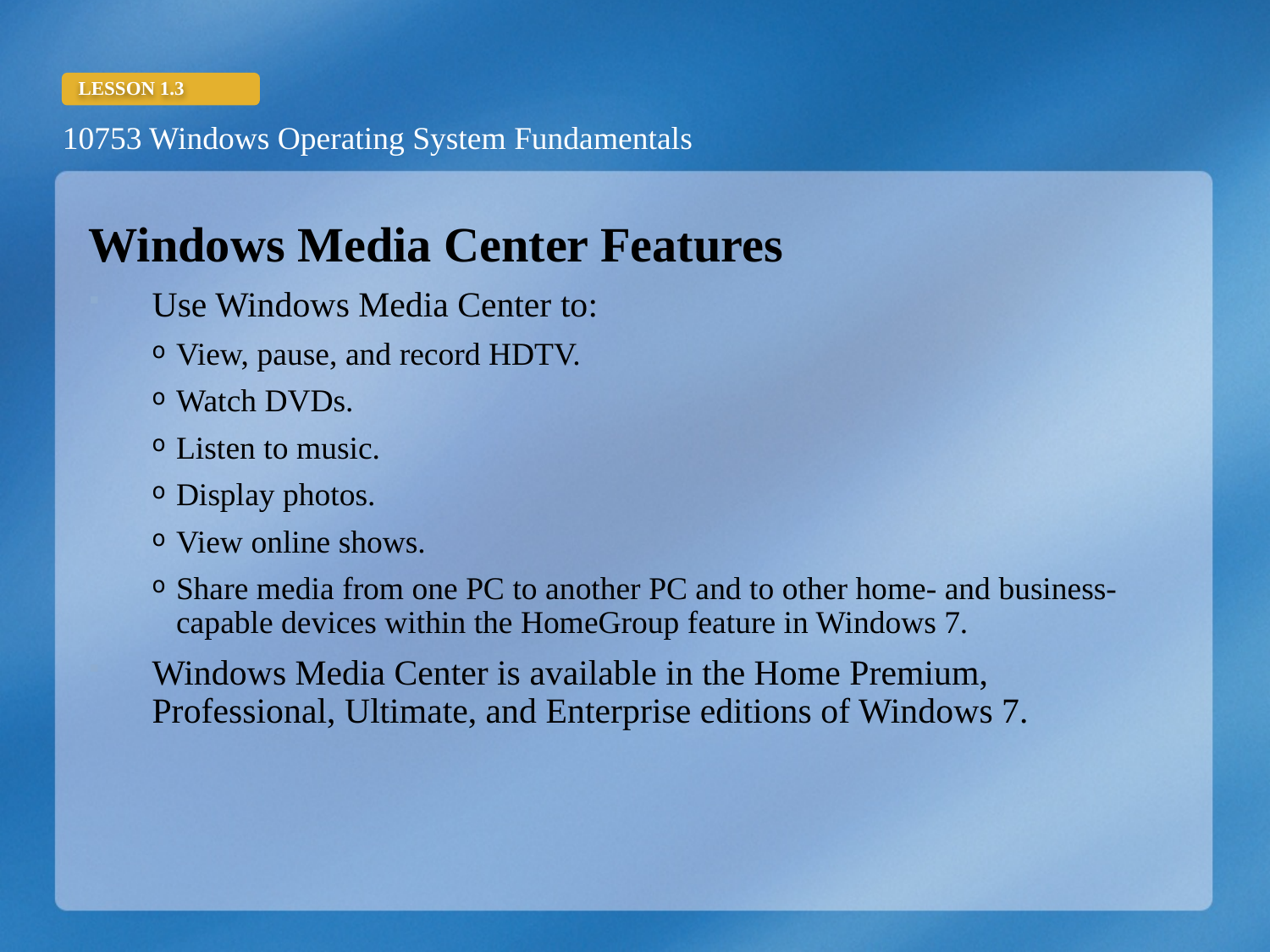

Windows Media Center Features
Use Windows Media Center to:
View, pause, and record HDTV.
Watch DVDs.
Listen to music.
Display photos.
View online shows.
Share media from one PC to another PC and to other home- and business-capable devices within the HomeGroup feature in Windows 7.
Windows Media Center is available in the Home Premium, Professional, Ultimate, and Enterprise editions of Windows 7.